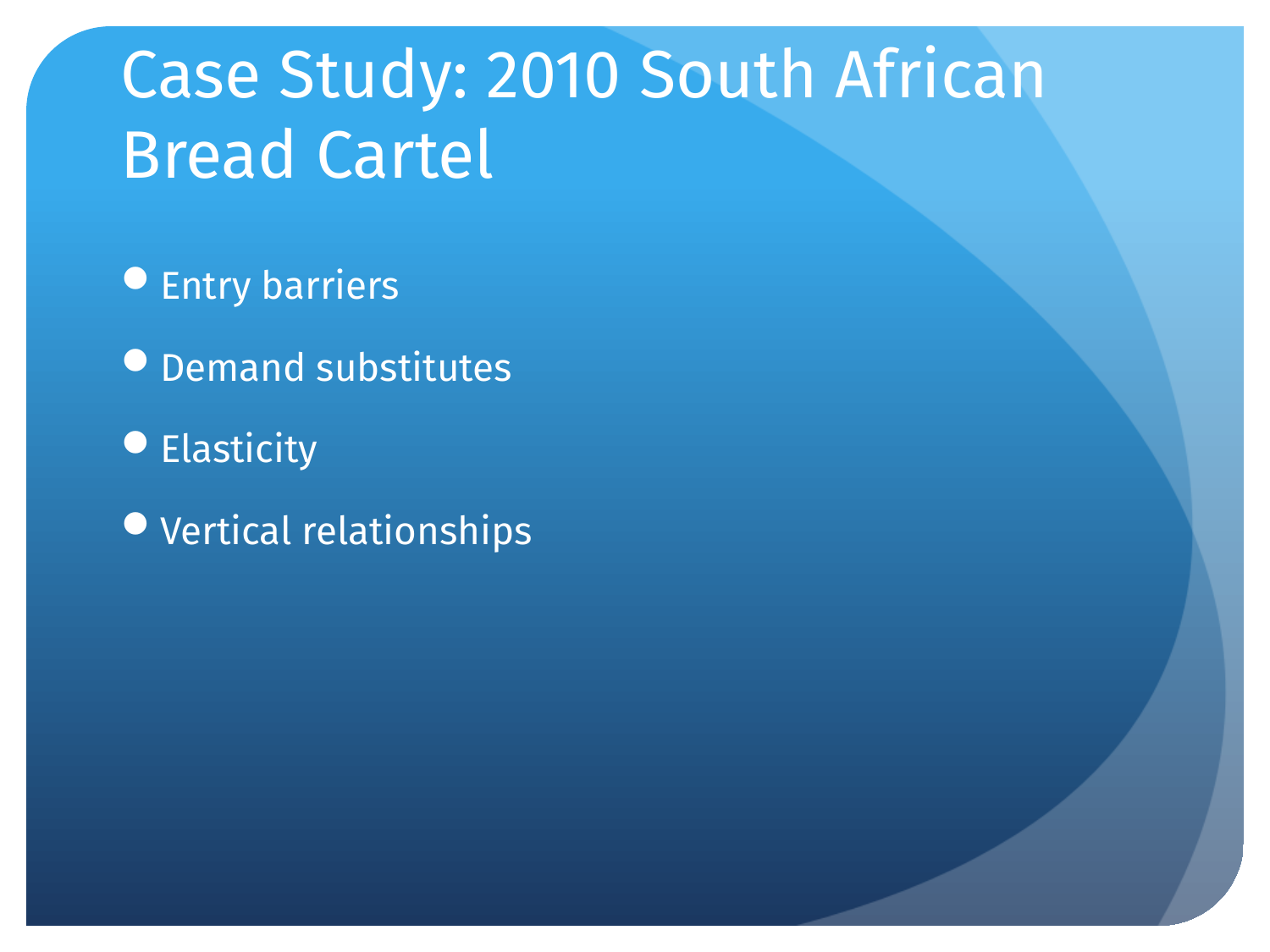

# Case Study: 2010 South African Bread Cartel
Entry barriers
Demand substitutes
Elasticity
Vertical relationships